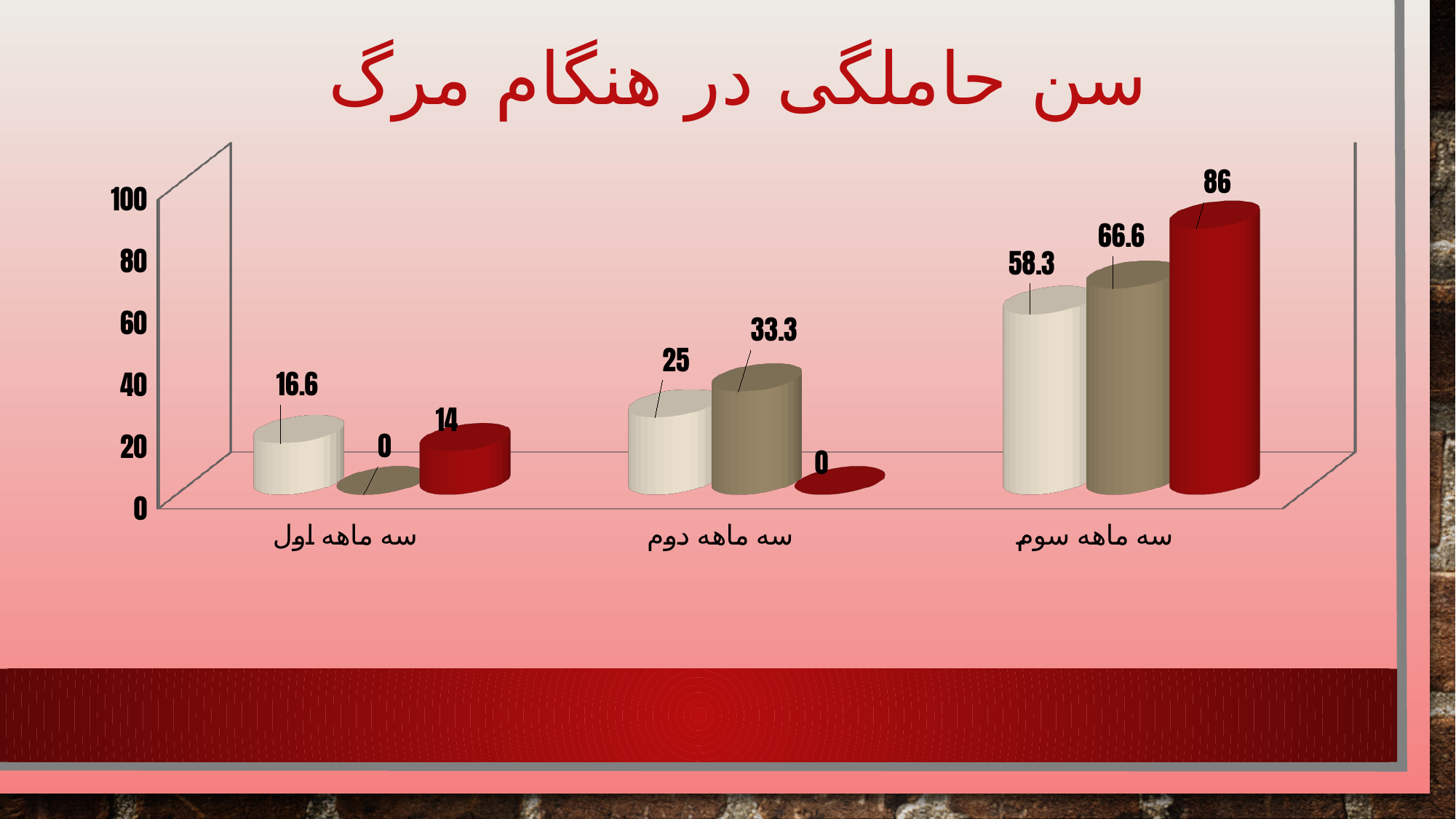

سن حاملگی در هنگام مرگ

[unsupported chart]